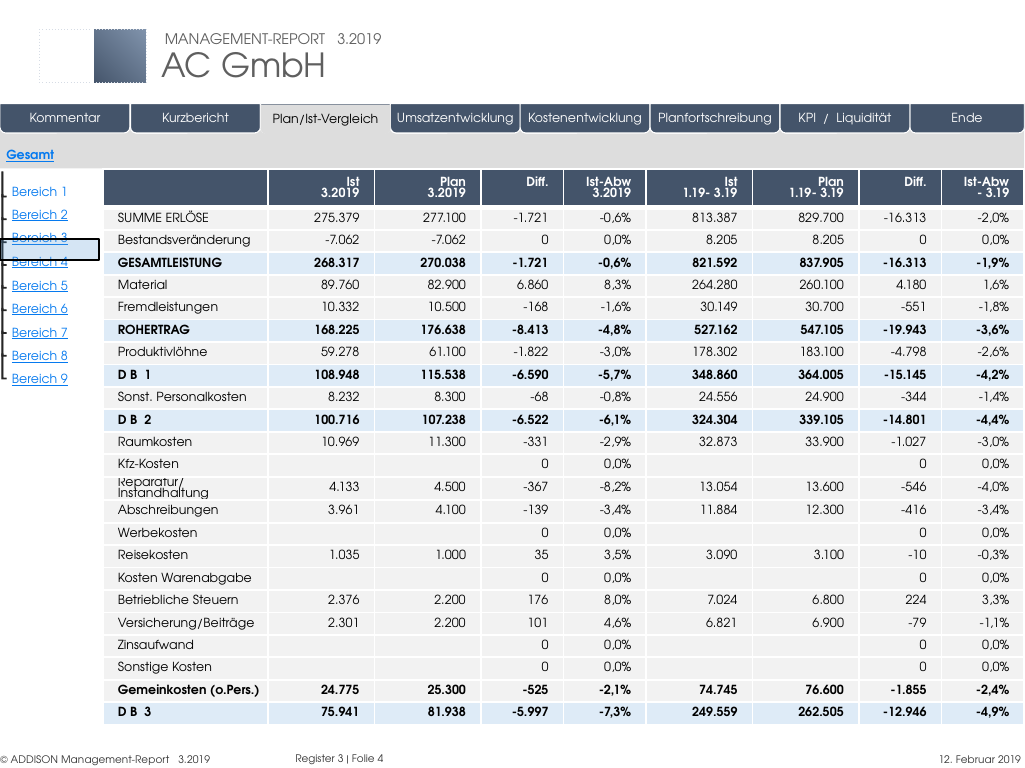

|  |  |  |  |  |  |
| --- | --- | --- | --- | --- | --- |
Eigene Folien
|  | Ist 3.2019 | Plan 3.2019 | Diff. | Ist-Abw 3.2019 | Ist 1.19- 3.19 | Plan 1.19- 3.19 | Diff. | Ist-Abw - 3.19 |
| --- | --- | --- | --- | --- | --- | --- | --- | --- |
| SUMME ERLÖSE | 275.379 | 277.100 | -1.721 | -0,6% | 813.387 | 829.700 | -16.313 | -2,0% |
| Bestandsveränderung | -7.062 | -7.062 | 0 | 0,0% | 8.205 | 8.205 | 0 | 0,0% |
| GESAMTLEISTUNG | 268.317 | 270.038 | -1.721 | -0,6% | 821.592 | 837.905 | -16.313 | -1,9% |
| Material | 89.760 | 82.900 | 6.860 | 8,3% | 264.280 | 260.100 | 4.180 | 1,6% |
| Fremdleistungen | 10.332 | 10.500 | -168 | -1,6% | 30.149 | 30.700 | -551 | -1,8% |
| ROHERTRAG | 168.225 | 176.638 | -8.413 | -4,8% | 527.162 | 547.105 | -19.943 | -3,6% |
| Produktivlöhne | 59.278 | 61.100 | -1.822 | -3,0% | 178.302 | 183.100 | -4.798 | -2,6% |
| D B 1 | 108.948 | 115.538 | -6.590 | -5,7% | 348.860 | 364.005 | -15.145 | -4,2% |
| Sonst. Personalkosten | 8.232 | 8.300 | -68 | -0,8% | 24.556 | 24.900 | -344 | -1,4% |
| D B 2 | 100.716 | 107.238 | -6.522 | -6,1% | 324.304 | 339.105 | -14.801 | -4,4% |
| Raumkosten | 10.969 | 11.300 | -331 | -2,9% | 32.873 | 33.900 | -1.027 | -3,0% |
| Kfz-Kosten |  |  | 0 | 0,0% |  |  | 0 | 0,0% |
| Reparatur/Instandhaltung | 4.133 | 4.500 | -367 | -8,2% | 13.054 | 13.600 | -546 | -4,0% |
| Abschreibungen | 3.961 | 4.100 | -139 | -3,4% | 11.884 | 12.300 | -416 | -3,4% |
| Werbekosten |  |  | 0 | 0,0% |  |  | 0 | 0,0% |
| Reisekosten | 1.035 | 1.000 | 35 | 3,5% | 3.090 | 3.100 | -10 | -0,3% |
| Kosten Warenabgabe |  |  | 0 | 0,0% |  |  | 0 | 0,0% |
| Betriebliche Steuern | 2.376 | 2.200 | 176 | 8,0% | 7.024 | 6.800 | 224 | 3,3% |
| Versicherung/Beiträge | 2.301 | 2.200 | 101 | 4,6% | 6.821 | 6.900 | -79 | -1,1% |
| Zinsaufwand |  |  | 0 | 0,0% |  |  | 0 | 0,0% |
| Sonstige Kosten |  |  | 0 | 0,0% |  |  | 0 | 0,0% |
| Gemeinkosten (o.Pers.) | 24.775 | 25.300 | -525 | -2,1% | 74.745 | 76.600 | -1.855 | -2,4% |
| D B 3 | 75.941 | 81.938 | -5.997 | -7,3% | 249.559 | 262.505 | -12.946 | -4,9% |

# Register 3 | Folie 4